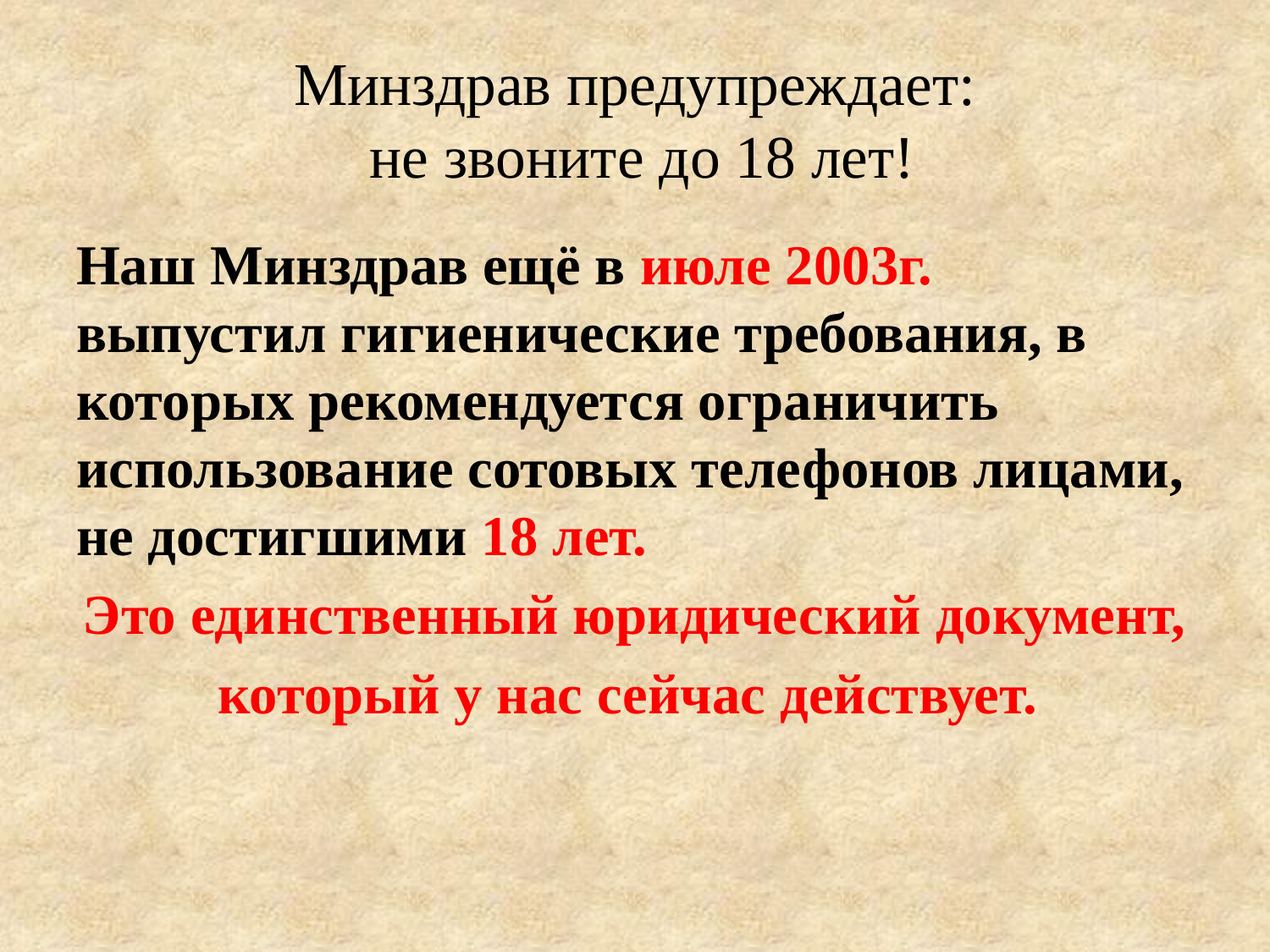

# Минздрав предупреждает: не звоните до 18 лет!
Наш Минздрав ещё в июле 2003г. выпустил гигиенические требования, в которых рекомендуется ограничить использование сотовых телефонов лицами, не достигшими 18 лет.
Это единственный юридический документ,
который у нас сейчас действует.